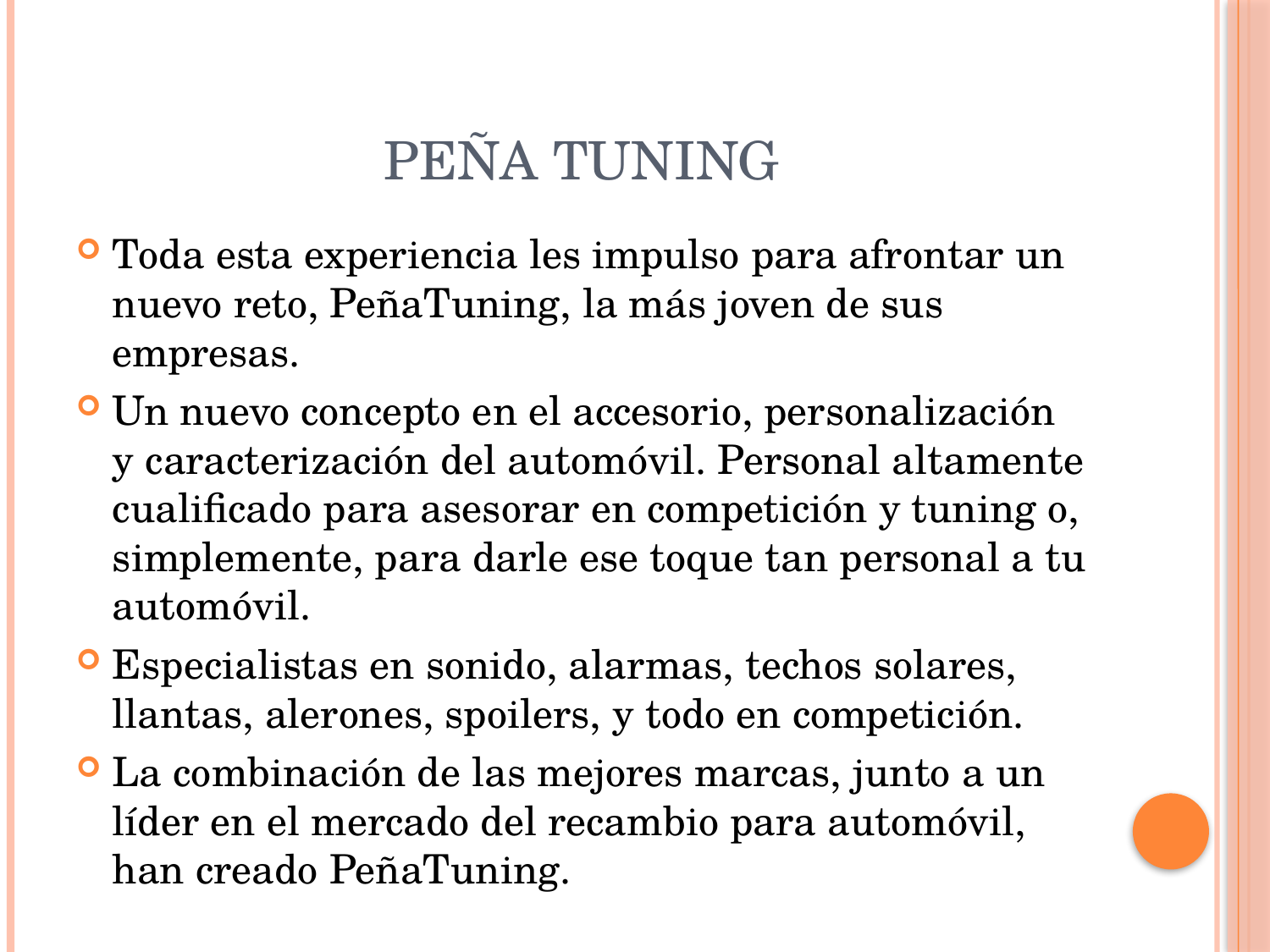

# Peña Tuning
Toda esta experiencia les impulso para afrontar un nuevo reto, PeñaTuning, la más joven de sus empresas.
Un nuevo concepto en el accesorio, personalización y caracterización del automóvil. Personal altamente cualificado para asesorar en competición y tuning o, simplemente, para darle ese toque tan personal a tu automóvil.
Especialistas en sonido, alarmas, techos solares, llantas, alerones, spoilers, y todo en competición.
La combinación de las mejores marcas, junto a un líder en el mercado del recambio para automóvil, han creado PeñaTuning.